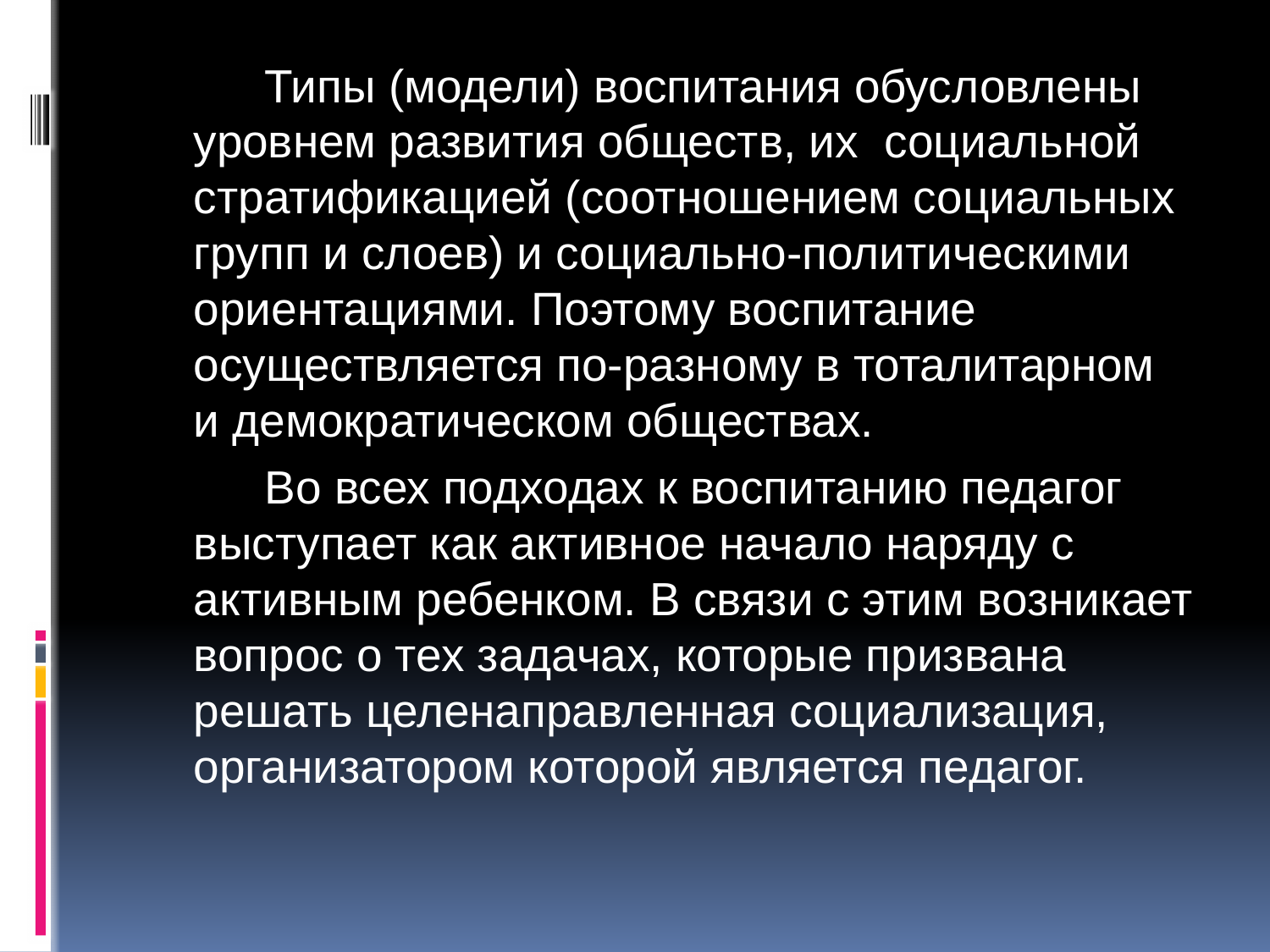

Типы (модели) воспитания обусловлены уровнем развития обществ, их  социальной стратификацией (соотношением социальных групп и слоев) и социально-политическими ориентациями. Поэтому воспитание осуществляется по-разному в тоталитарном и демократическом обществах.
         Во всех подходах к воспитанию педагог выступает как активное начало наряду с активным ребенком. В связи с этим возникает вопрос о тех задачах, которые призвана решать целенаправленная социализация, организатором которой является педагог.